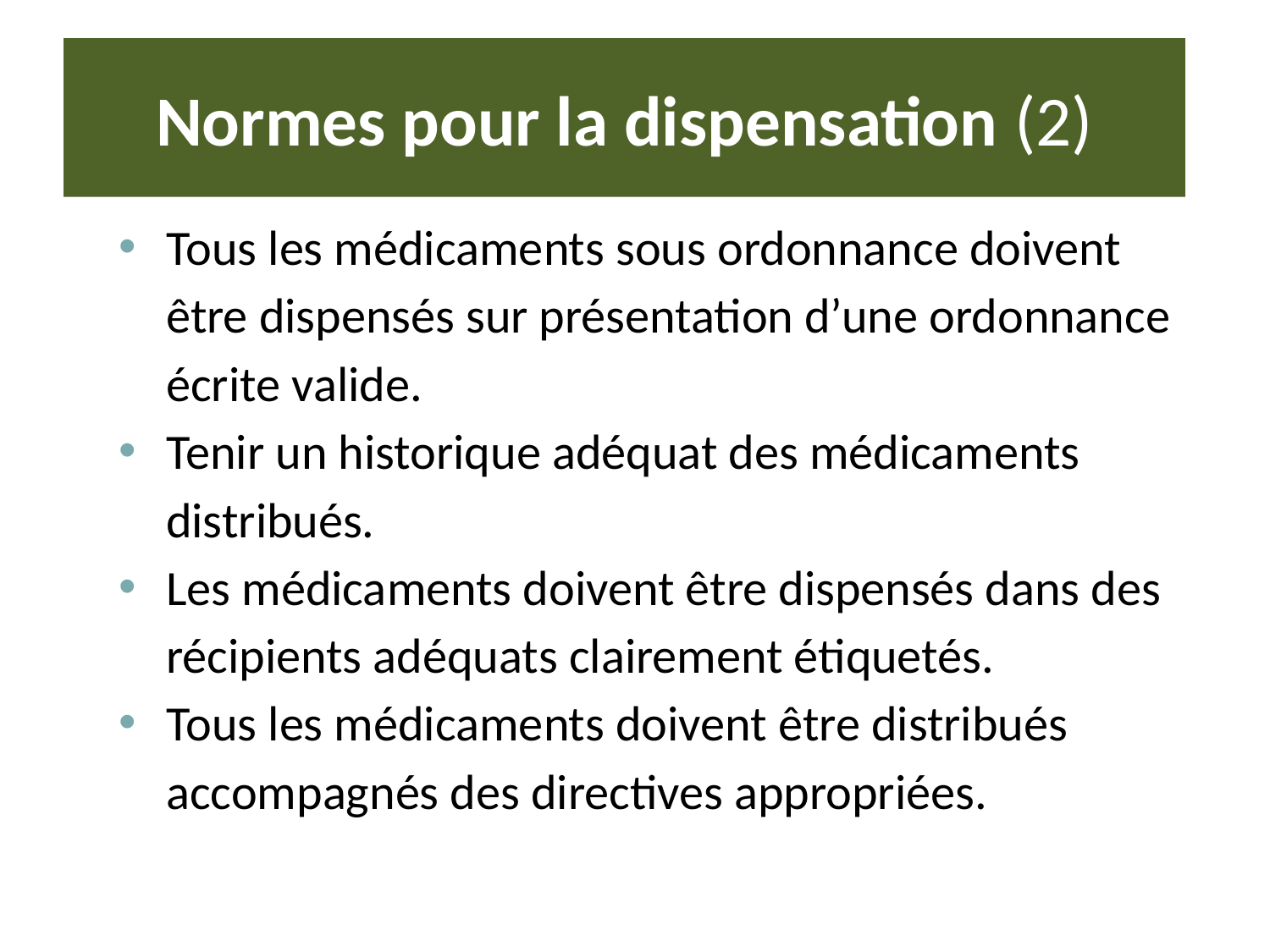

# Normes pour la dispensation (2)
Tous les médicaments sous ordonnance doivent être dispensés sur présentation d’une ordonnance écrite valide.
Tenir un historique adéquat des médicaments distribués.
Les médicaments doivent être dispensés dans des récipients adéquats clairement étiquetés.
Tous les médicaments doivent être distribués accompagnés des directives appropriées.